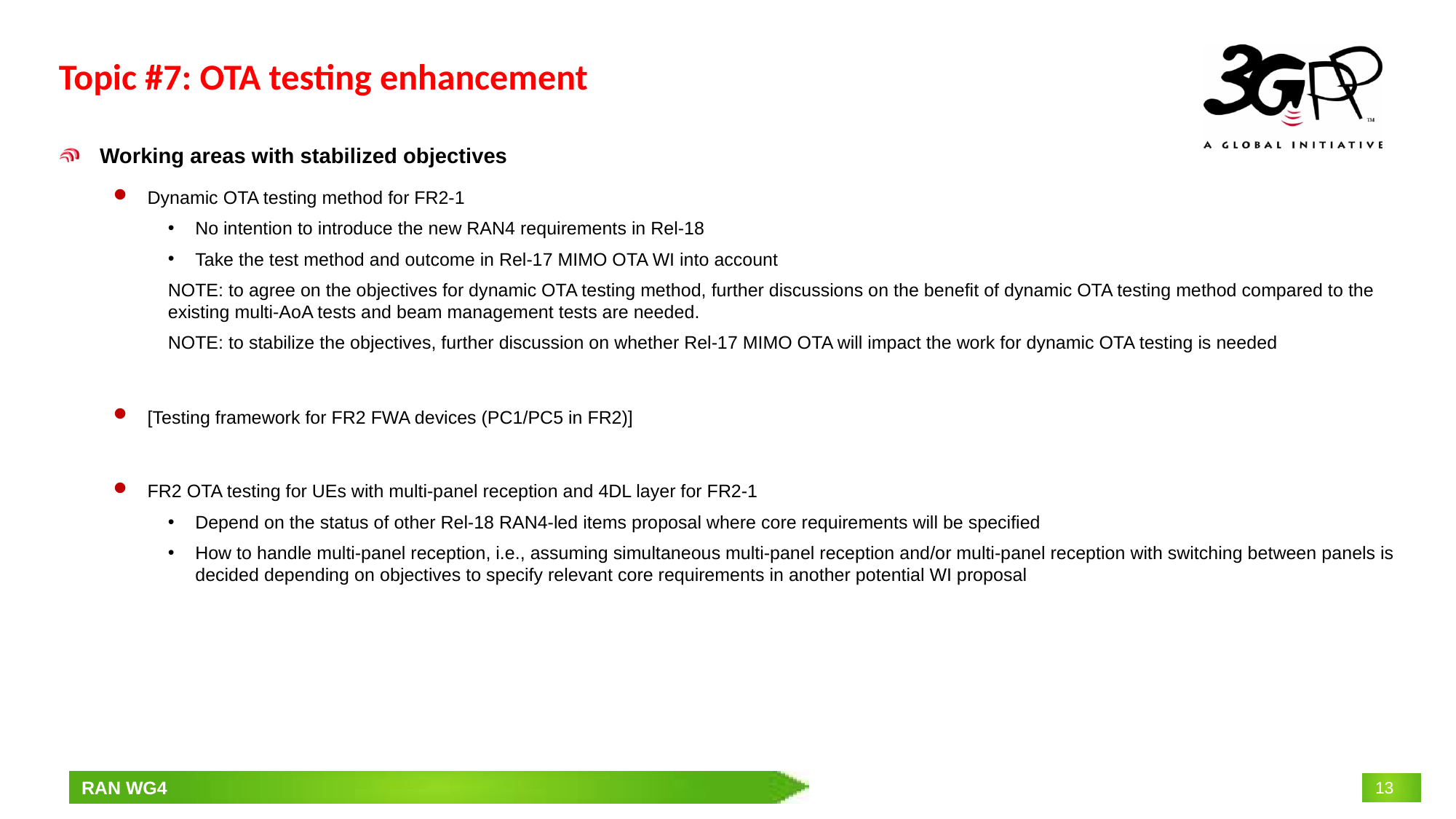

# Topic #7: OTA testing enhancement
Working areas with stabilized objectives
Dynamic OTA testing method for FR2-1
No intention to introduce the new RAN4 requirements in Rel-18
Take the test method and outcome in Rel-17 MIMO OTA WI into account
NOTE: to agree on the objectives for dynamic OTA testing method, further discussions on the benefit of dynamic OTA testing method compared to the existing multi-AoA tests and beam management tests are needed.
NOTE: to stabilize the objectives, further discussion on whether Rel-17 MIMO OTA will impact the work for dynamic OTA testing is needed

[Testing framework for FR2 FWA devices (PC1/PC5 in FR2)]

FR2 OTA testing for UEs with multi-panel reception and 4DL layer for FR2-1
Depend on the status of other Rel-18 RAN4-led items proposal where core requirements will be specified
How to handle multi-panel reception, i.e., assuming simultaneous multi-panel reception and/or multi-panel reception with switching between panels is decided depending on objectives to specify relevant core requirements in another potential WI proposal